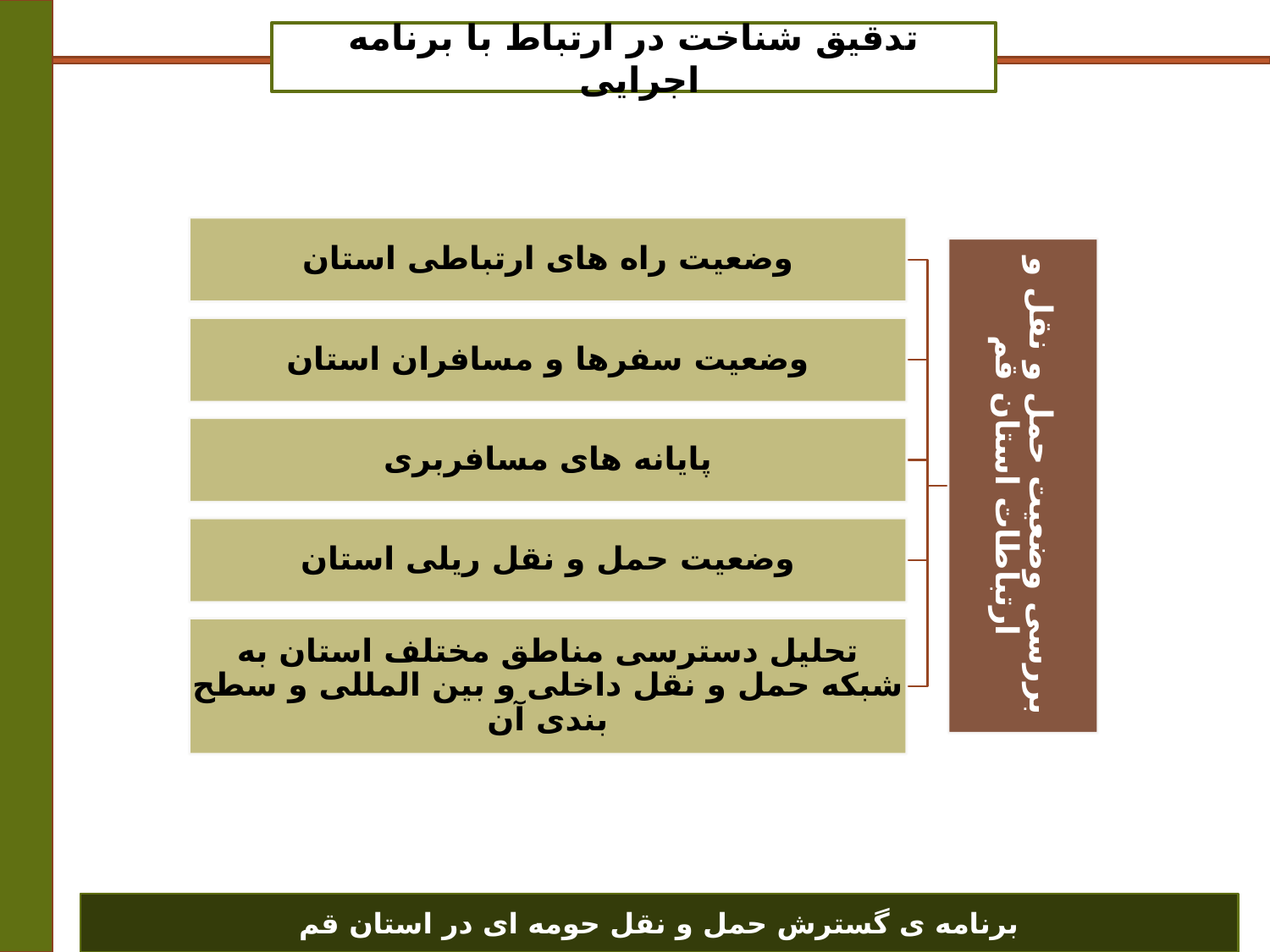

تدقیق شناخت در ارتباط با برنامه اجرایی

بررسی وضعیت حمل و نقل و ارتباطات استان قم
وضعیت راه های ارتباطی استان
وضعیت سفرها و مسافران استان
پایانه های مسافربری
وضعیت حمل و نقل ریلی استان
تحلیل دسترسی مناطق مختلف استان به شبکه حمل و نقل داخلی و بین المللی و سطح بندی آن
برنامه ی گسترش حمل و نقل حومه ای در استان قم